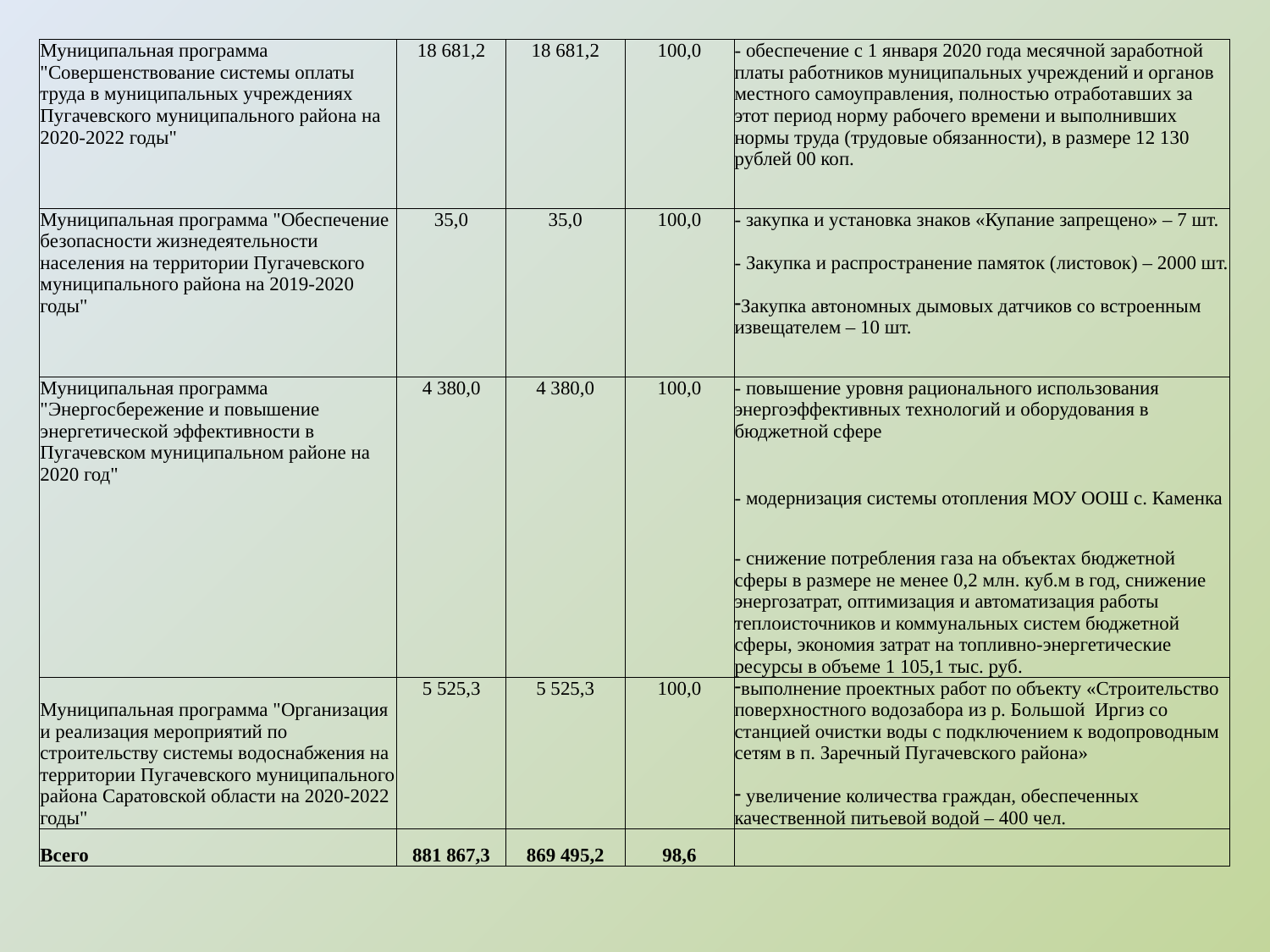

| Муниципальная программа "Совершенствование системы оплаты труда в муниципальных учреждениях Пугачевского муниципального района на 2020-2022 годы" | 18 681,2 | 18 681,2 | 100,0 | - обеспечение с 1 января 2020 года месячной заработной платы работников муниципальных учреждений и органов местного самоуправления, полностью отработавших за этот период норму рабочего времени и выполнивших нормы труда (трудовые обязанности), в размере 12 130 рублей 00 коп. |
| --- | --- | --- | --- | --- |
| Муниципальная программа "Обеспечение безопасности жизнедеятельности населения на территории Пугачевского муниципального района на 2019-2020 годы" | 35,0 | 35,0 | 100,0 | - закупка и установка знаков «Купание запрещено» – 7 шт. - Закупка и распространение памяток (листовок) – 2000 шт. Закупка автономных дымовых датчиков со встроенным извещателем – 10 шт. |
| Муниципальная программа "Энергосбережение и повышение энергетической эффективности в Пугачевском муниципальном районе на 2020 год" | 4 380,0 | 4 380,0 | 100,0 | - повышение уровня рационального использования энергоэффективных технологий и оборудования в бюджетной сфере |
|  |  |  |  | - модернизация системы отопления МОУ ООШ с. Каменка |
|  |  |  |  | - снижение потребления газа на объектах бюджетной сферы в размере не менее 0,2 млн. куб.м в год, снижение энергозатрат, оптимизация и автоматизация работы теплоисточников и коммунальных систем бюджетной сферы, экономия затрат на топливно-энергетические ресурсы в объеме 1 105,1 тыс. руб. |
| Муниципальная программа "Организация и реализация мероприятий по строительству системы водоснабжения на территории Пугачевского муниципального района Саратовской области на 2020-2022 годы" | 5 525,3 | 5 525,3 | 100,0 | выполнение проектных работ по объекту «Строительство поверхностного водозабора из р. Большой Иргиз со станцией очистки воды с подключением к водопроводным сетям в п. Заречный Пугачевского района» увеличение количества граждан, обеспеченных качественной питьевой водой – 400 чел. |
| Всего | 881 867,3 | 869 495,2 | 98,6 |  |